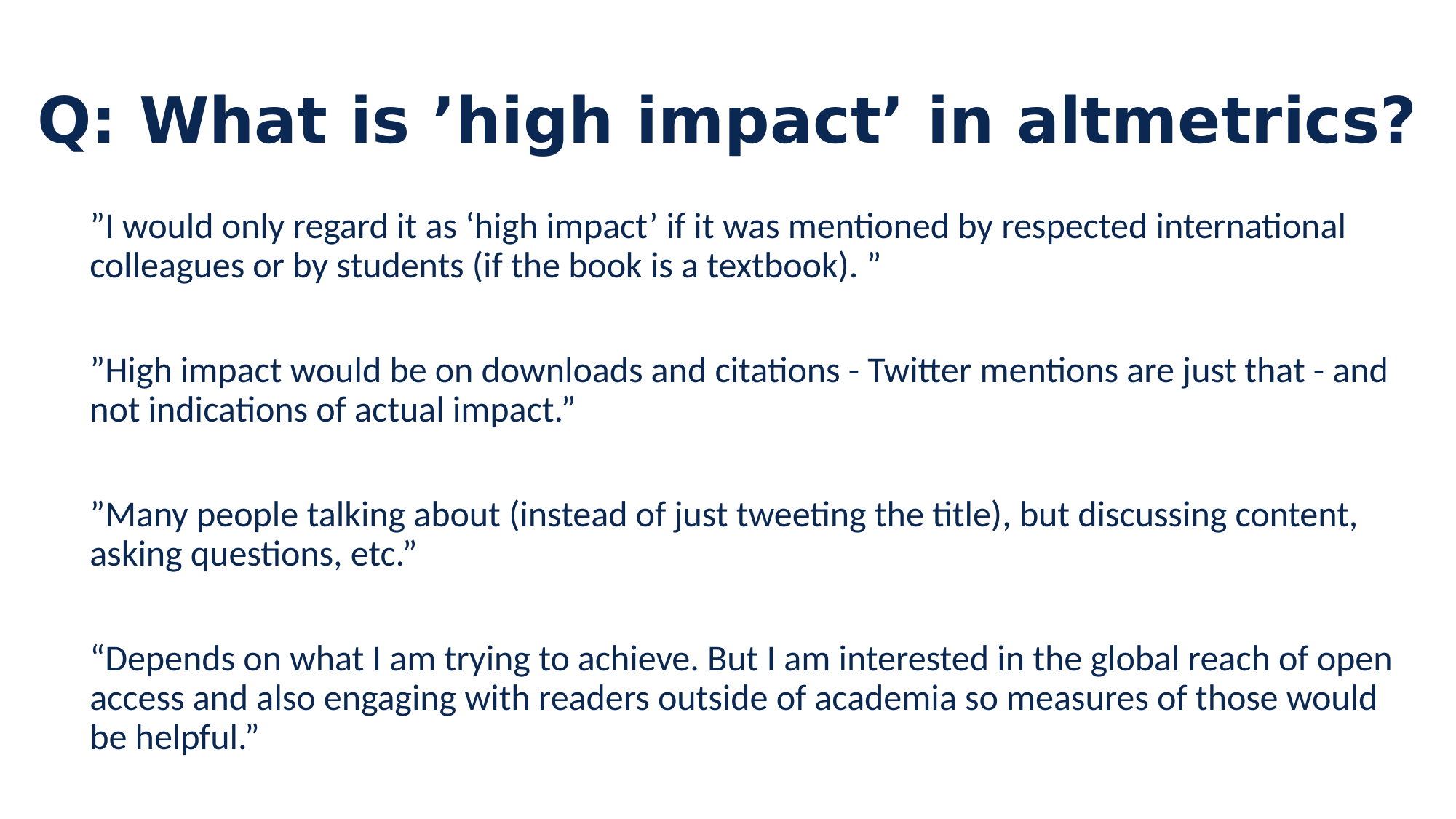

# Q: What is ’high impact’ in altmetrics?
”I would only regard it as ‘high impact’ if it was mentioned by respected international colleagues or by students (if the book is a textbook). ”

”High impact would be on downloads and citations - Twitter mentions are just that - and not indications of actual impact.”

”Many people talking about (instead of just tweeting the title), but discussing content, asking questions, etc.”

“Depends on what I am trying to achieve. But I am interested in the global reach of open access and also engaging with readers outside of academia so measures of those would be helpful.”